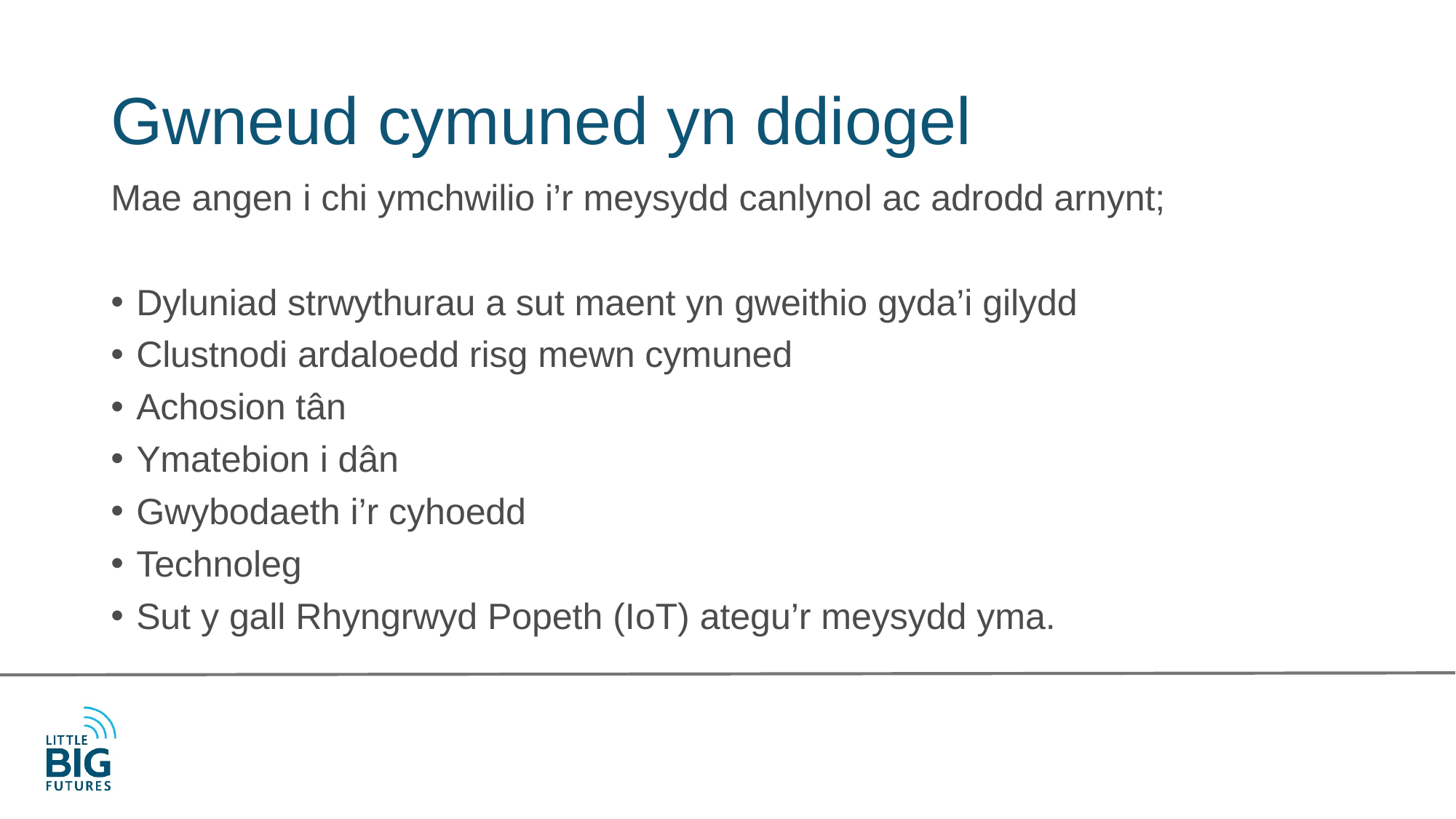

# Gwneud cymuned yn ddiogel
Mae angen i chi ymchwilio i’r meysydd canlynol ac adrodd arnynt;

Dyluniad strwythurau a sut maent yn gweithio gyda’i gilydd
Clustnodi ardaloedd risg mewn cymuned
Achosion tân
Ymatebion i dân
Gwybodaeth i’r cyhoedd
Technoleg
Sut y gall Rhyngrwyd Popeth (IoT) ategu’r meysydd yma.